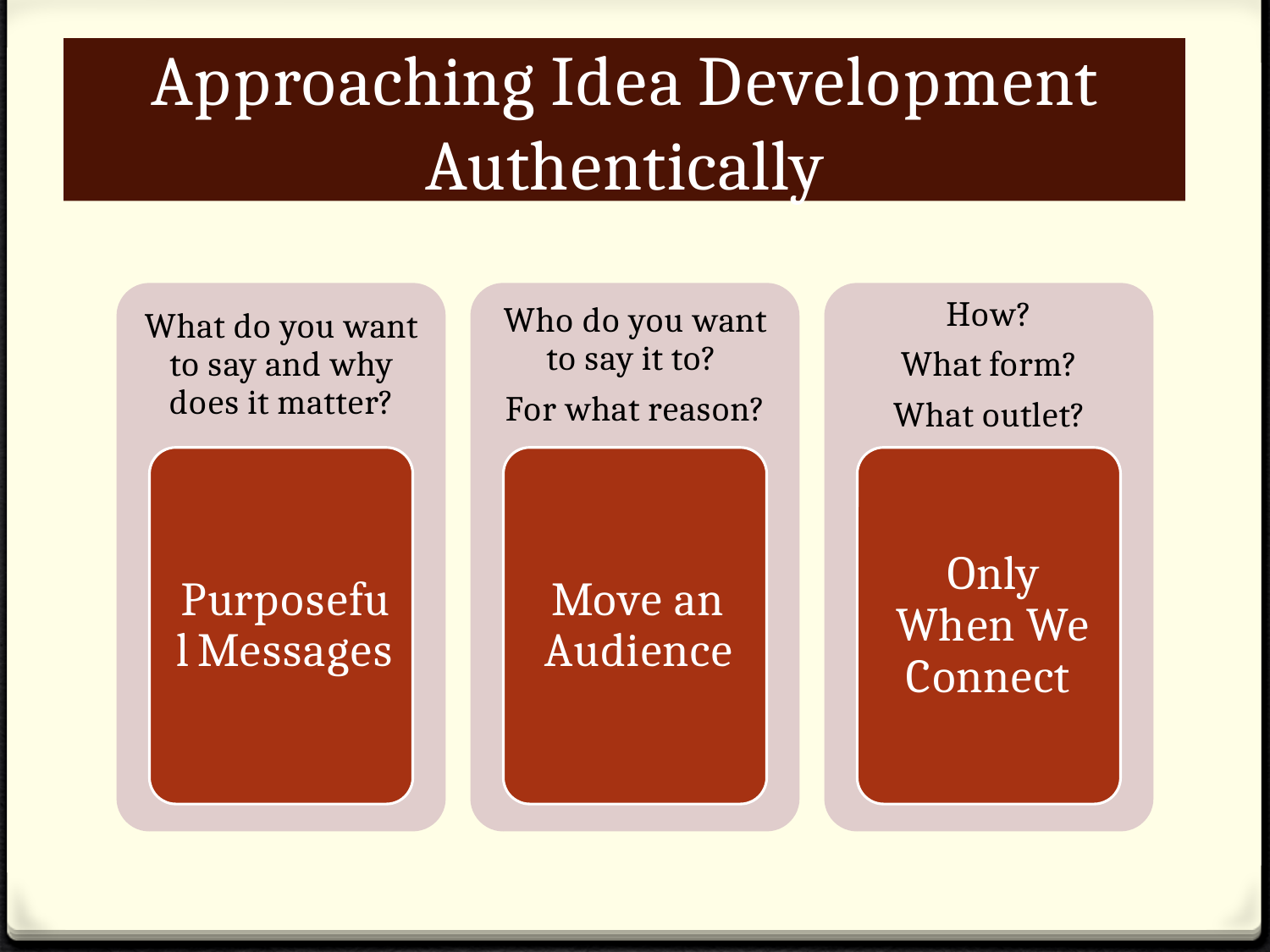

# Approaching Idea Development Authentically

What do you want to say and why does it matter?
Purposeful Messages
Who do you want to say it to?
For what reason?
Move an Audience
How?
What form?
What outlet?
Only When We Connect